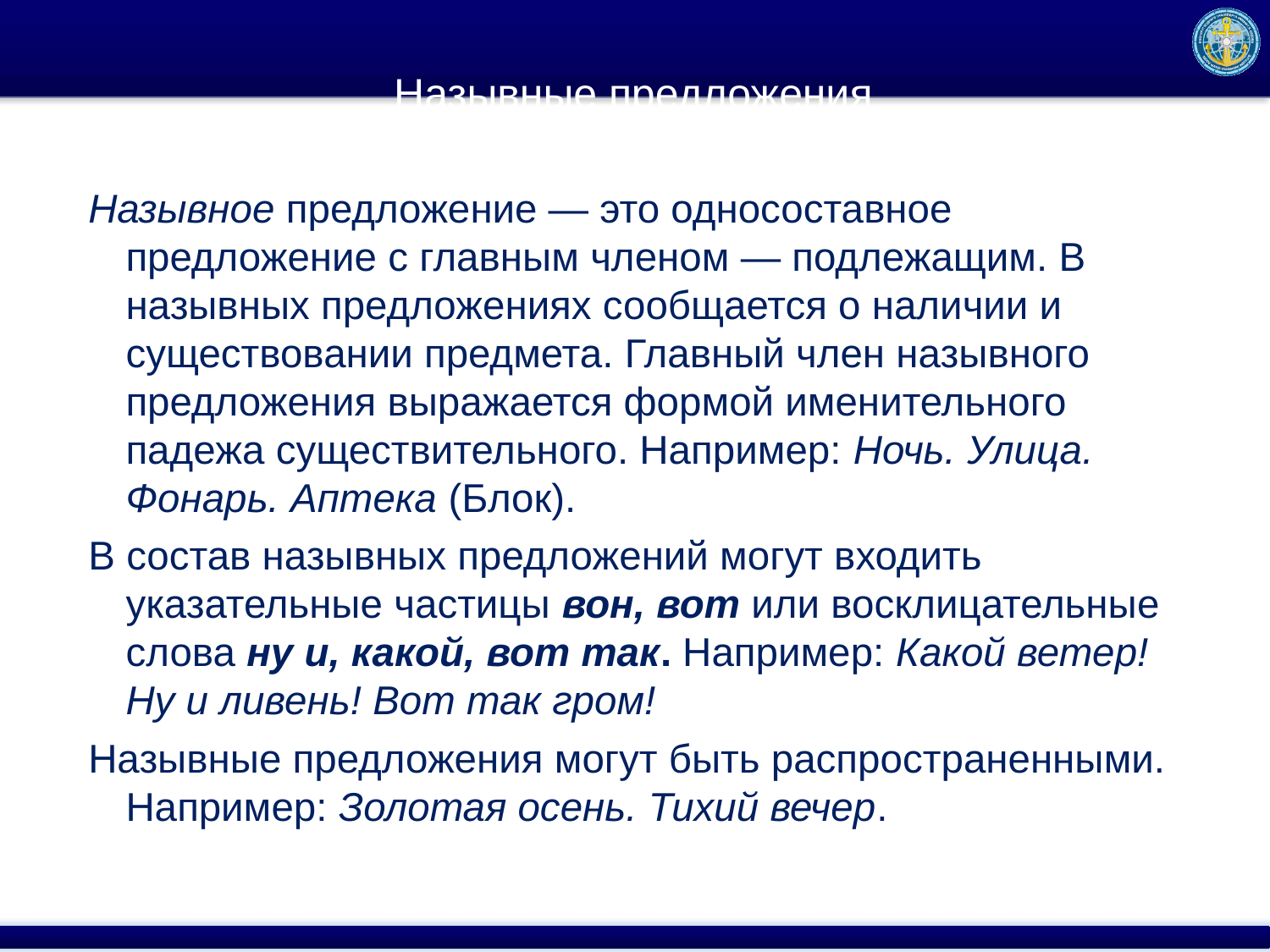

# Назывные предложения
Назывное предложение — это односоставное предложение с главным членом — подлежащим. В назывных предложениях сообщается о наличии и существовании предмета. Главный член назывного предложения выражается формой именительного падежа существительного. Например: Ночь. Улица. Фонарь. Аптека (Блок).
В состав назывных предложений могут входить указательные частицы вон, вот или восклицательные слова ну и, какой, вот так. Например: Какой ветер! Ну и ливень! Вот так гром!
Назывные предложения могут быть распространенными. Например: Золотая осень. Тихий вечер.